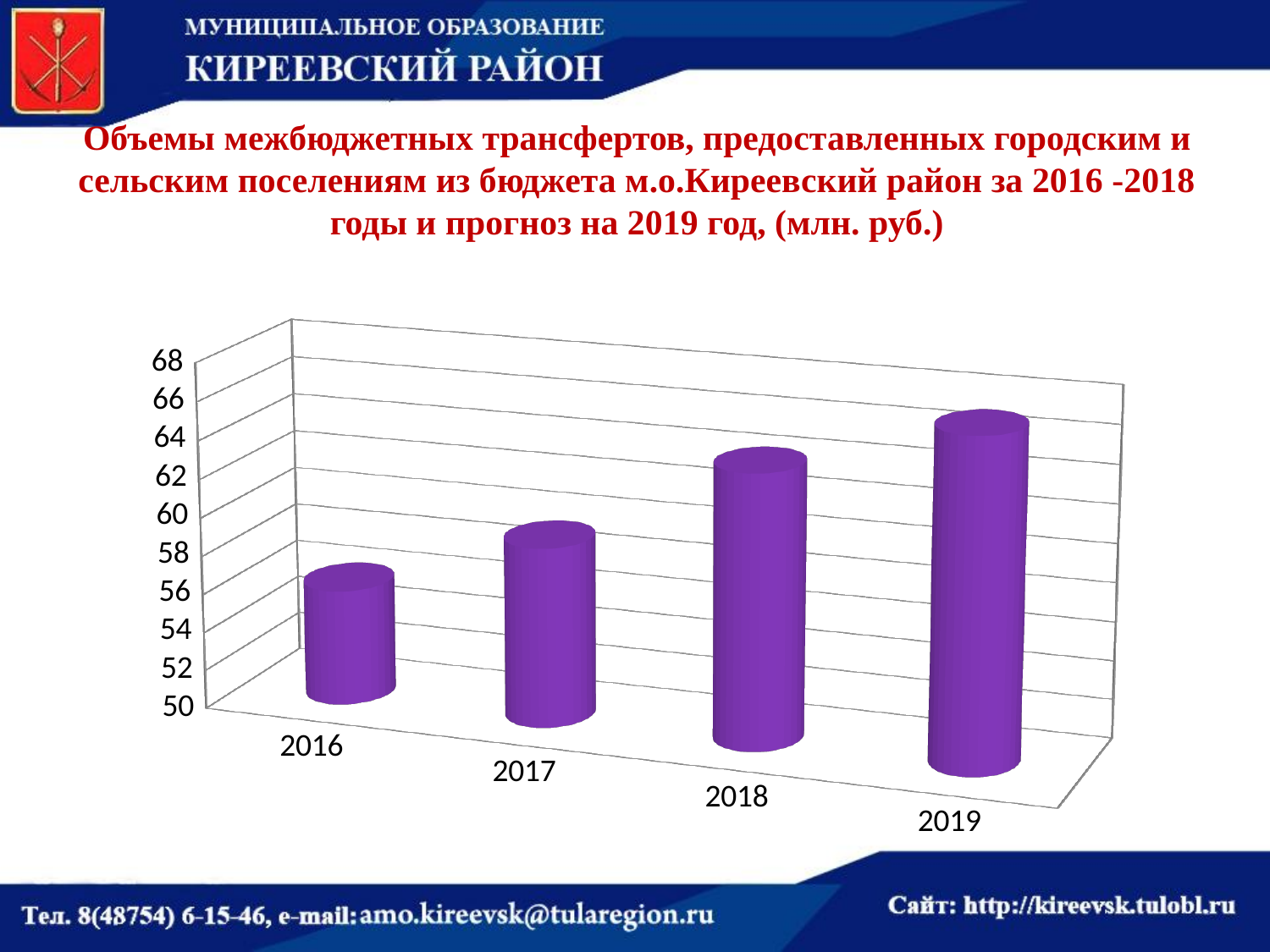

# Объемы межбюджетных трансфертов, предоставленных городским и сельским поселениям из бюджета м.о.Киреевский район за 2016 -2018 годы и прогноз на 2019 год, (млн. руб.)

[unsupported chart]